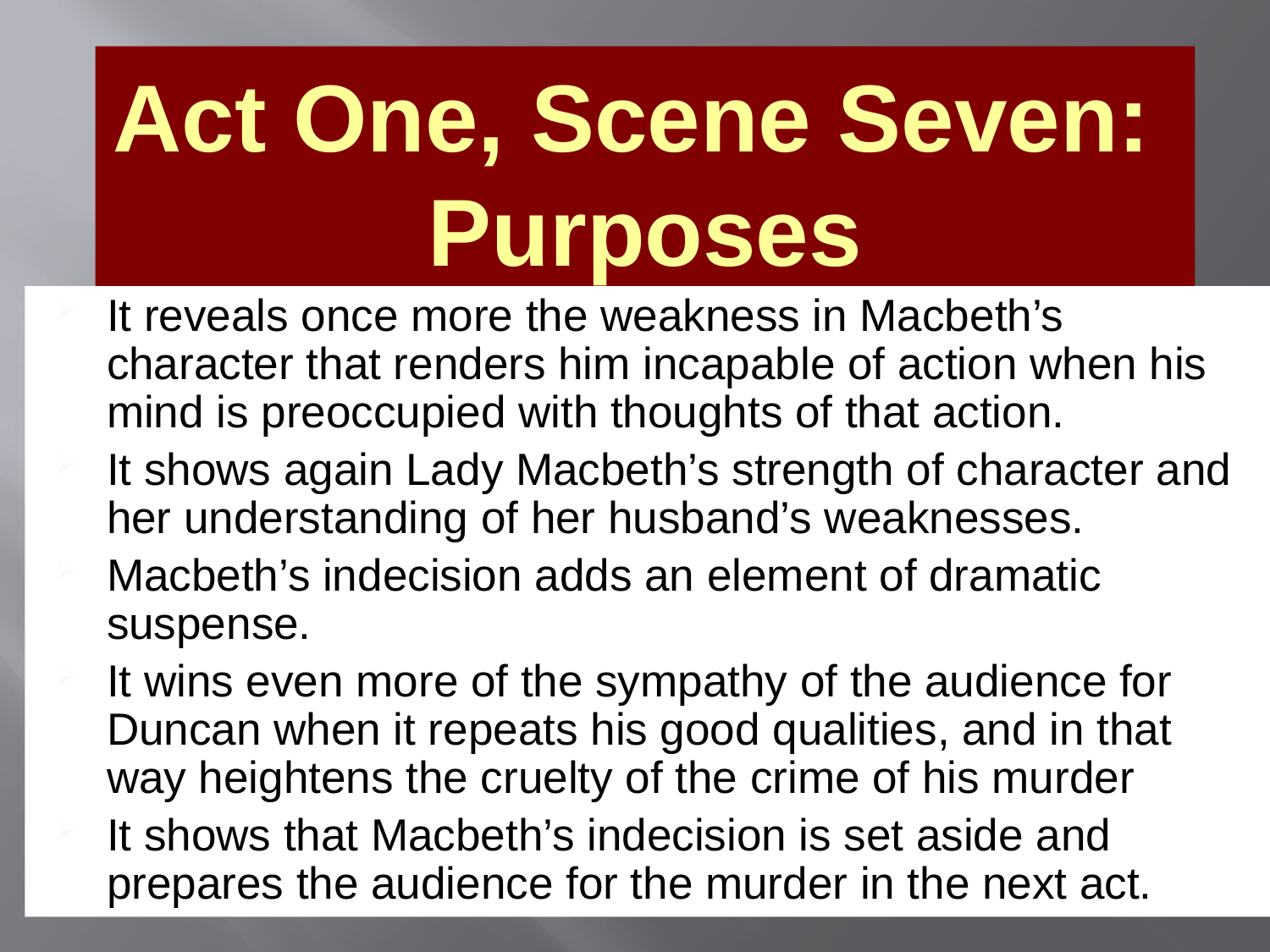

# Act One, Scene Seven: Purposes
It reveals once more the weakness in Macbeth’s character that renders him incapable of action when his mind is preoccupied with thoughts of that action.
It shows again Lady Macbeth’s strength of character and her understanding of her husband’s weaknesses.
Macbeth’s indecision adds an element of dramatic suspense.
It wins even more of the sympathy of the audience for Duncan when it repeats his good qualities, and in that way heightens the cruelty of the crime of his murder
It shows that Macbeth’s indecision is set aside and prepares the audience for the murder in the next act.